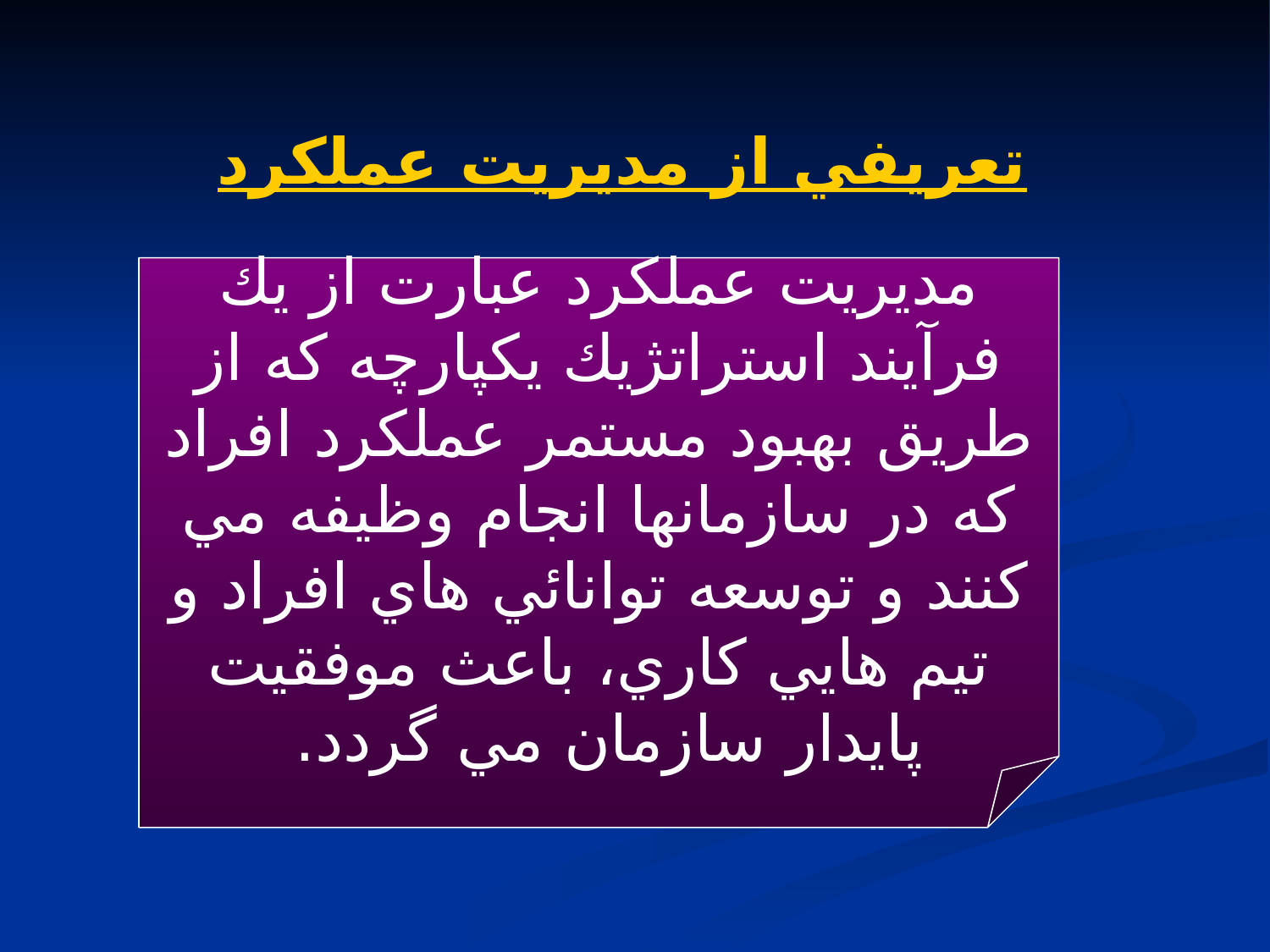

# تعريفي از مديريت عملكرد

مديريت عملكرد عبارت از يك فرآيند استراتژيك يكپارچه كه از طريق بهبود مستمر عملكرد افراد كه در سازمانها انجام وظيفه مي كنند و توسعه توانائي هاي افراد و تيم هايي كاري، باعث موفقيت پايدار سازمان مي گردد.